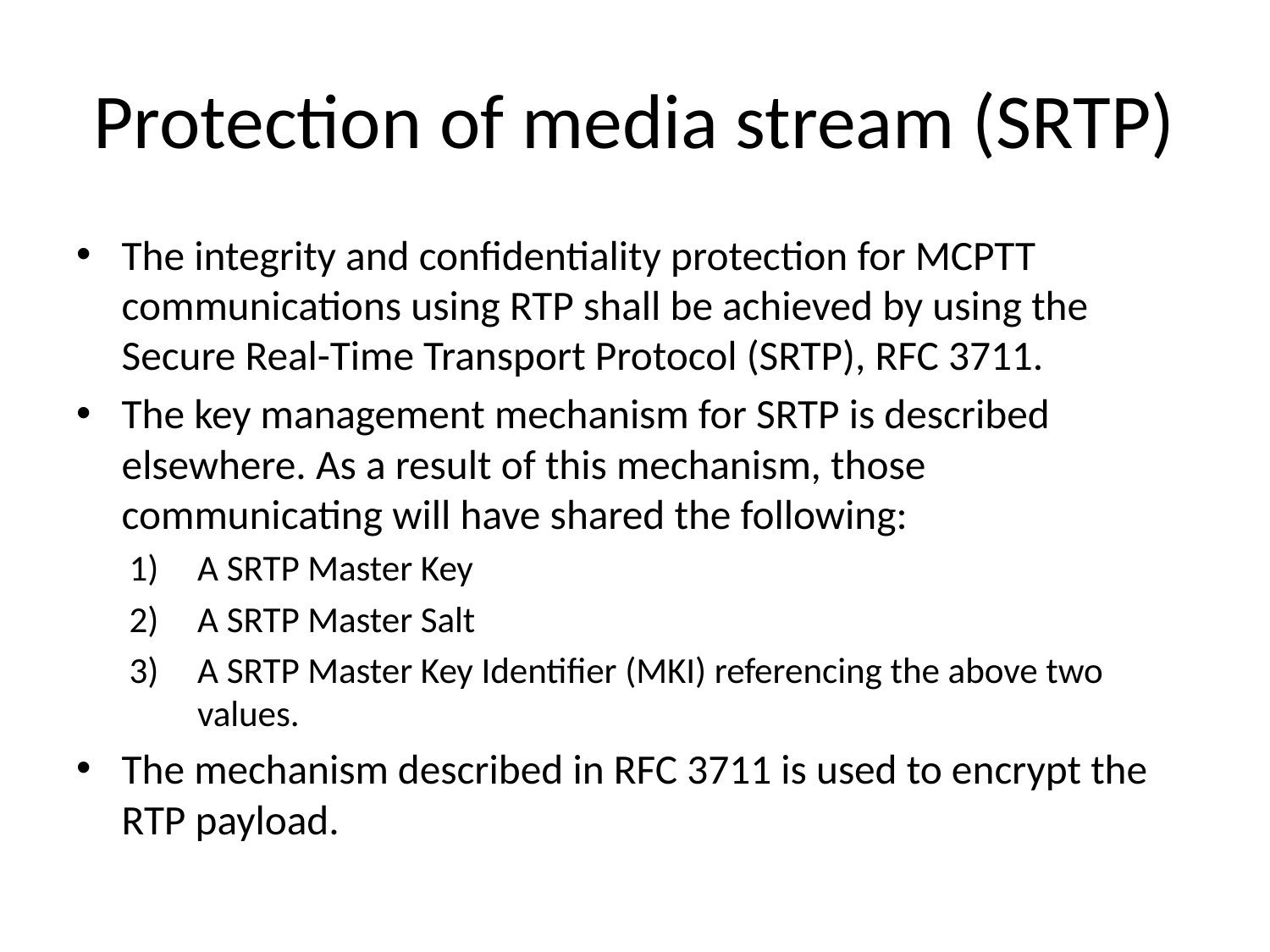

# Protection of media stream (SRTP)
The integrity and confidentiality protection for MCPTT communications using RTP shall be achieved by using the Secure Real-Time Transport Protocol (SRTP), RFC 3711.
The key management mechanism for SRTP is described elsewhere. As a result of this mechanism, those communicating will have shared the following:
A SRTP Master Key
A SRTP Master Salt
A SRTP Master Key Identifier (MKI) referencing the above two values.
The mechanism described in RFC 3711 is used to encrypt the RTP payload.